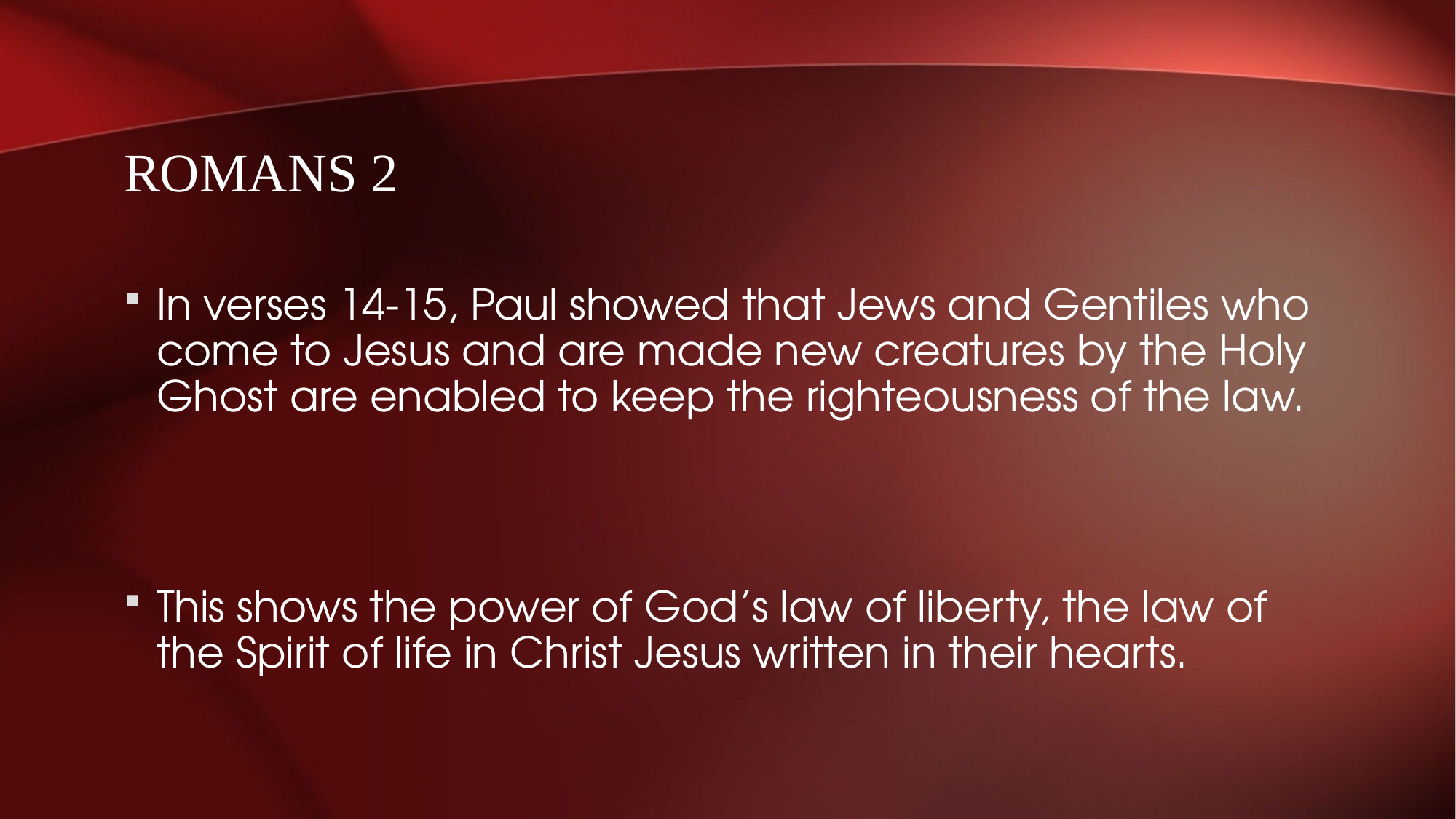

# Romans 2

In verses 14-15, Paul showed that Jews and Gentiles who come to Jesus and are made new creatures by the Holy Ghost are enabled to keep the righteousness of the law.

This shows the power of God’s law of liberty, the law of the Spirit of life in Christ Jesus written in their hearts.